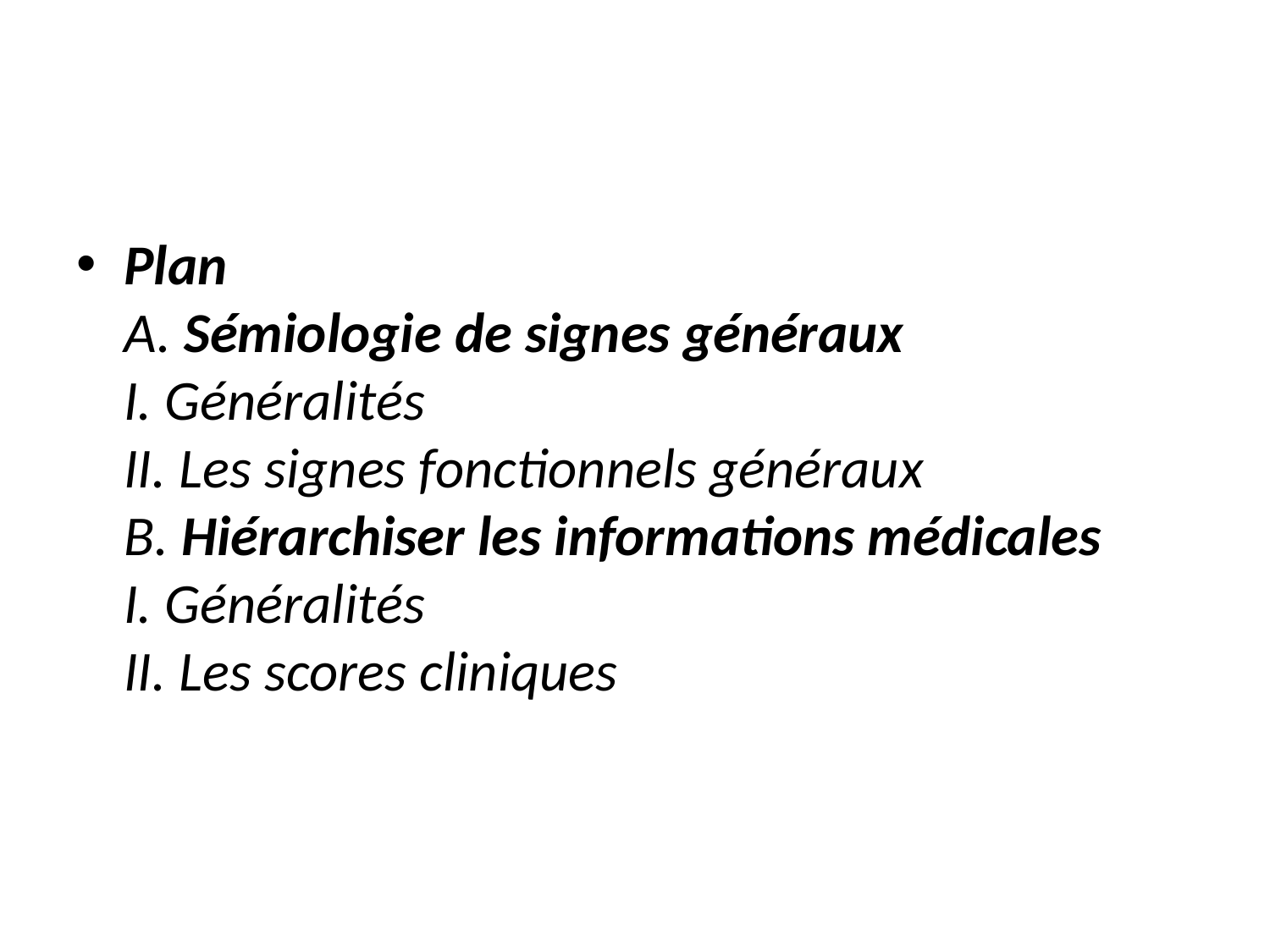

#
Plan
A. Sémiologie de signes généraux
I. Généralités
II. Les signes fonctionnels généraux
B. Hiérarchiser les informations médicales
I. Généralités
II. Les scores cliniques